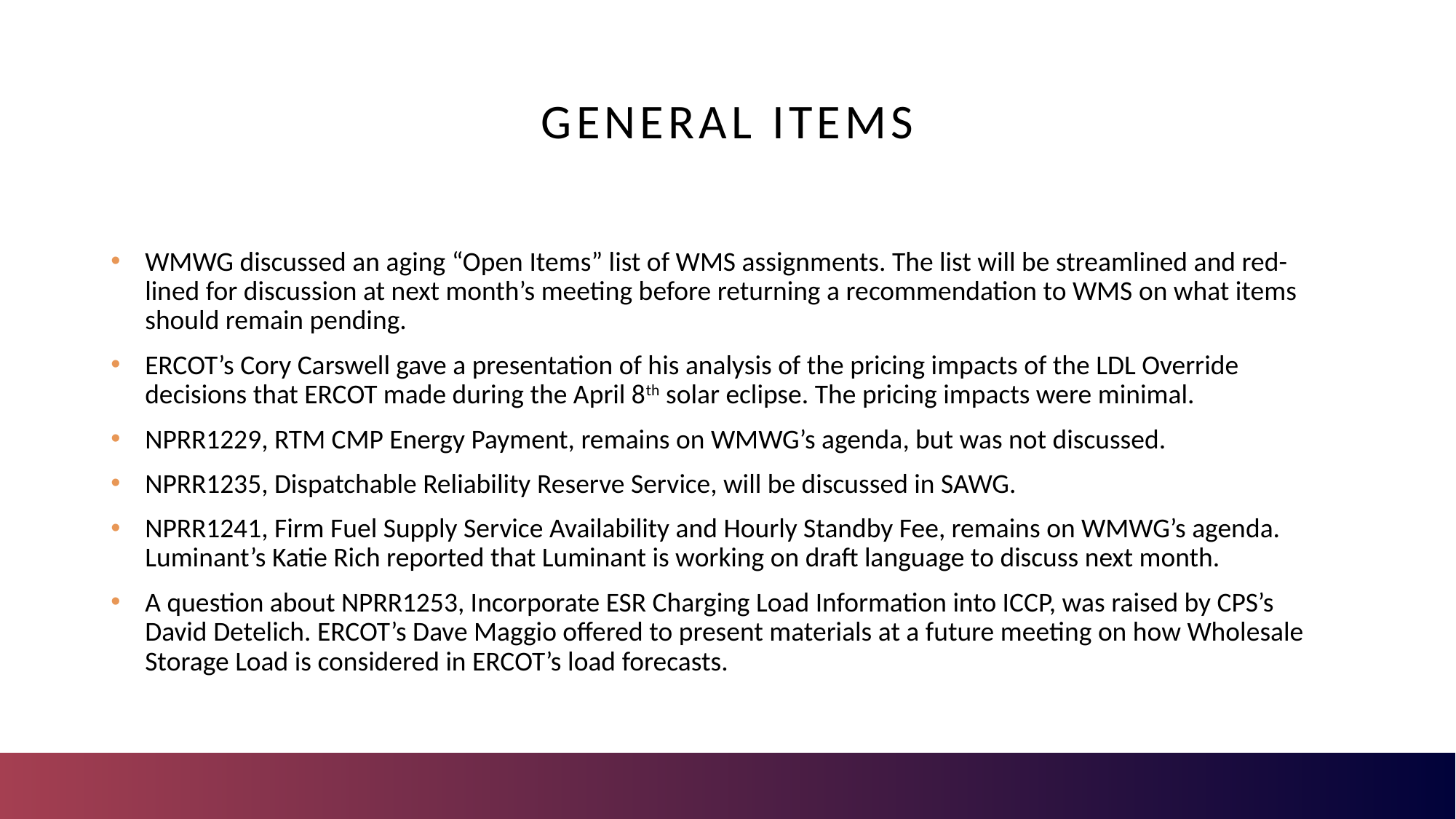

# General items
WMWG discussed an aging “Open Items” list of WMS assignments. The list will be streamlined and red-lined for discussion at next month’s meeting before returning a recommendation to WMS on what items should remain pending.
ERCOT’s Cory Carswell gave a presentation of his analysis of the pricing impacts of the LDL Override decisions that ERCOT made during the April 8th solar eclipse. The pricing impacts were minimal.
NPRR1229, RTM CMP Energy Payment, remains on WMWG’s agenda, but was not discussed.
NPRR1235, Dispatchable Reliability Reserve Service, will be discussed in SAWG.
NPRR1241, Firm Fuel Supply Service Availability and Hourly Standby Fee, remains on WMWG’s agenda. Luminant’s Katie Rich reported that Luminant is working on draft language to discuss next month.
A question about NPRR1253, Incorporate ESR Charging Load Information into ICCP, was raised by CPS’s David Detelich. ERCOT’s Dave Maggio offered to present materials at a future meeting on how Wholesale Storage Load is considered in ERCOT’s load forecasts.